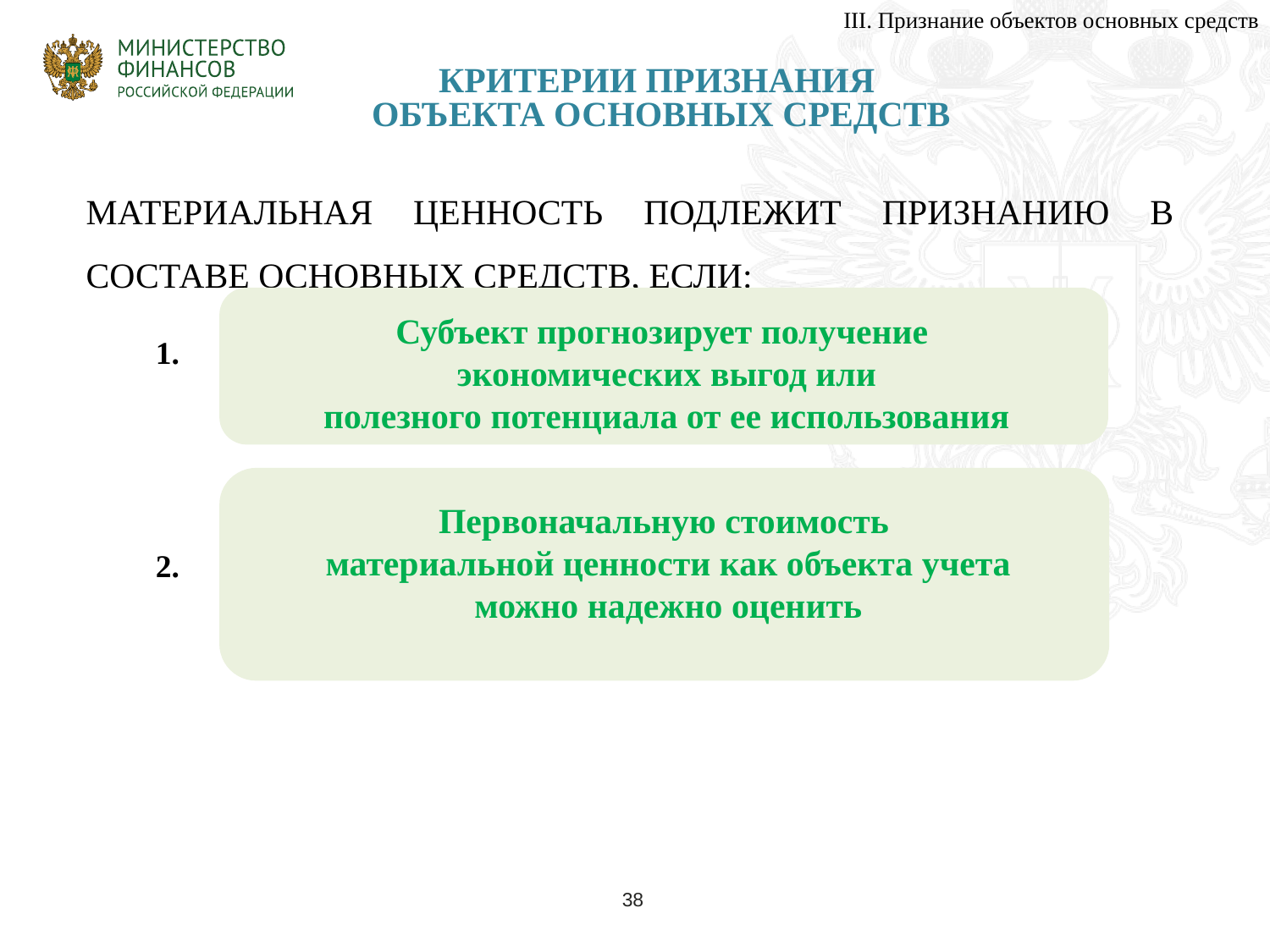

III. Признание объектов основных средств
# КРИТЕРИИ ПРИЗНАНИЯ ОБЪЕКТА ОСНОВНЫХ СРЕДСТВ
МАТЕРИАЛЬНАЯ ЦЕННОСТЬ ПОДЛЕЖИТ ПРИЗНАНИЮ В СОСТАВЕ ОСНОВНЫХ СРЕДСТВ, ЕСЛИ:

Субъект прогнозирует получение
экономических выгод или
 полезного потенциала от ее использования
1.

Первоначальную стоимость
материальной ценности как объекта учета можно надежно оценить
2.
38